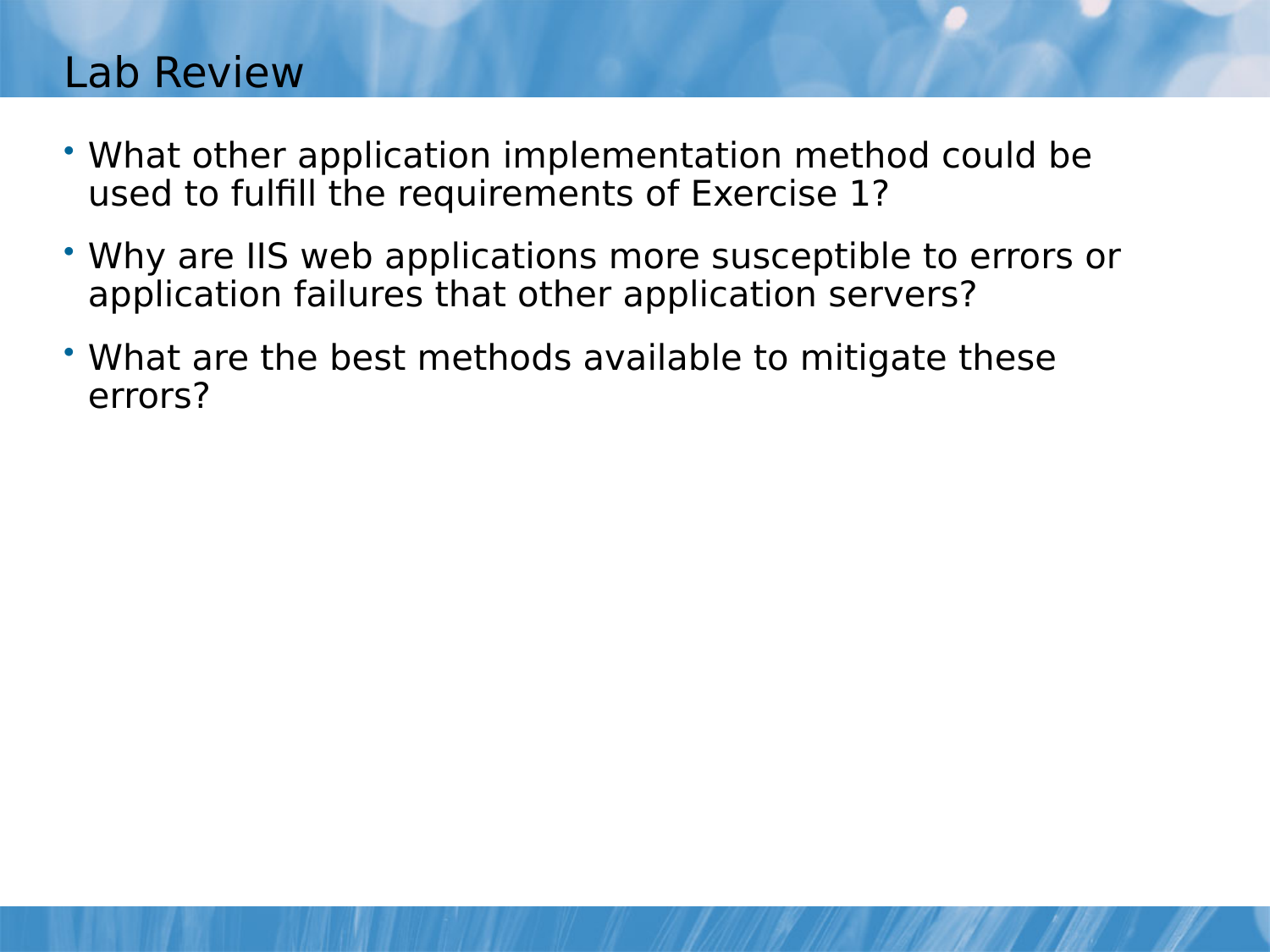

# Lab Review
What other application implementation method could be used to fulfill the requirements of Exercise 1?
Why are IIS web applications more susceptible to errors or application failures that other application servers?
What are the best methods available to mitigate these errors?